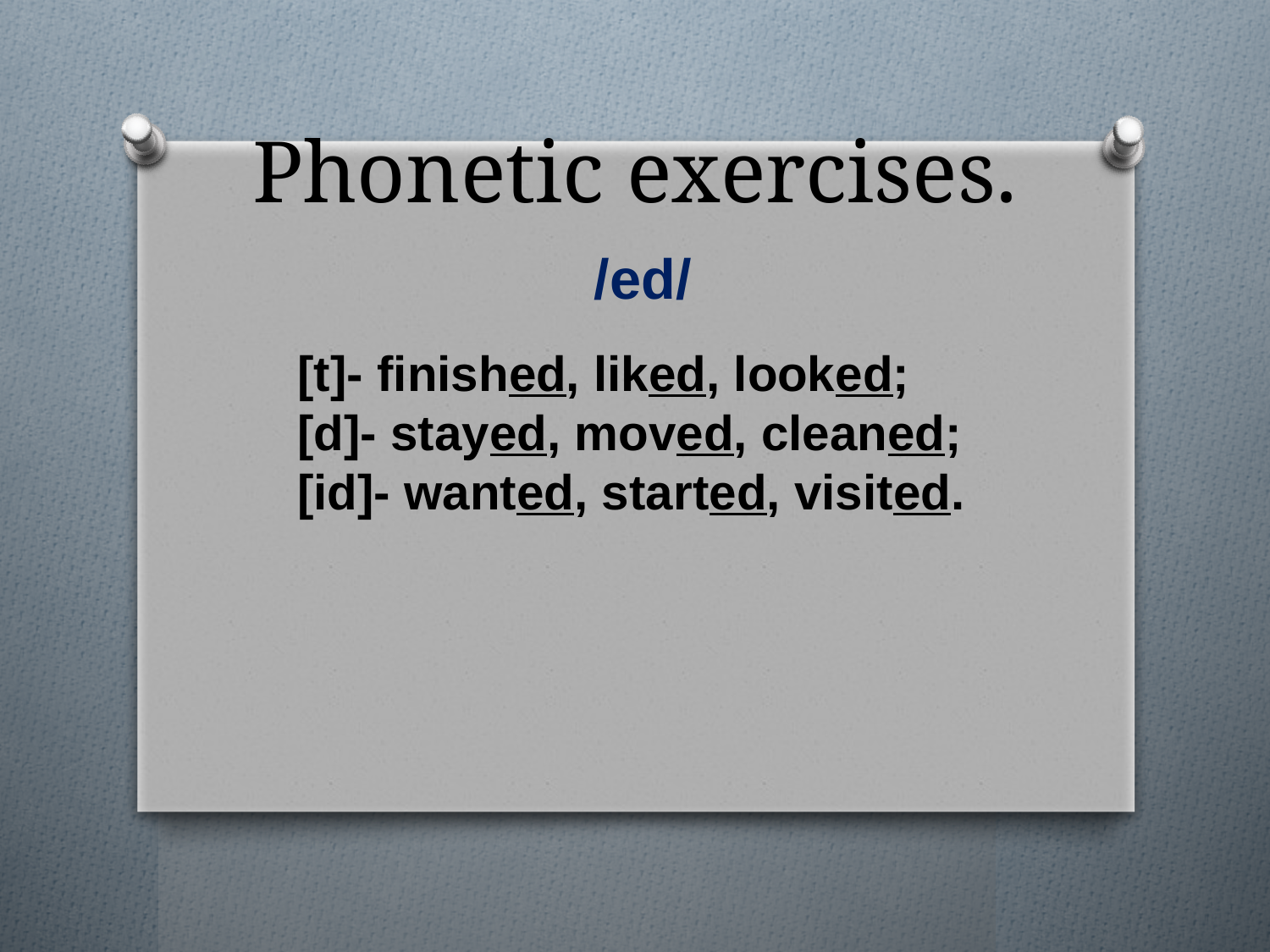

# Phonetic exercises.
 /ed/
[t]- finished, liked, looked;
[d]- stayed, moved, cleaned;
[id]- wanted, started, visited.